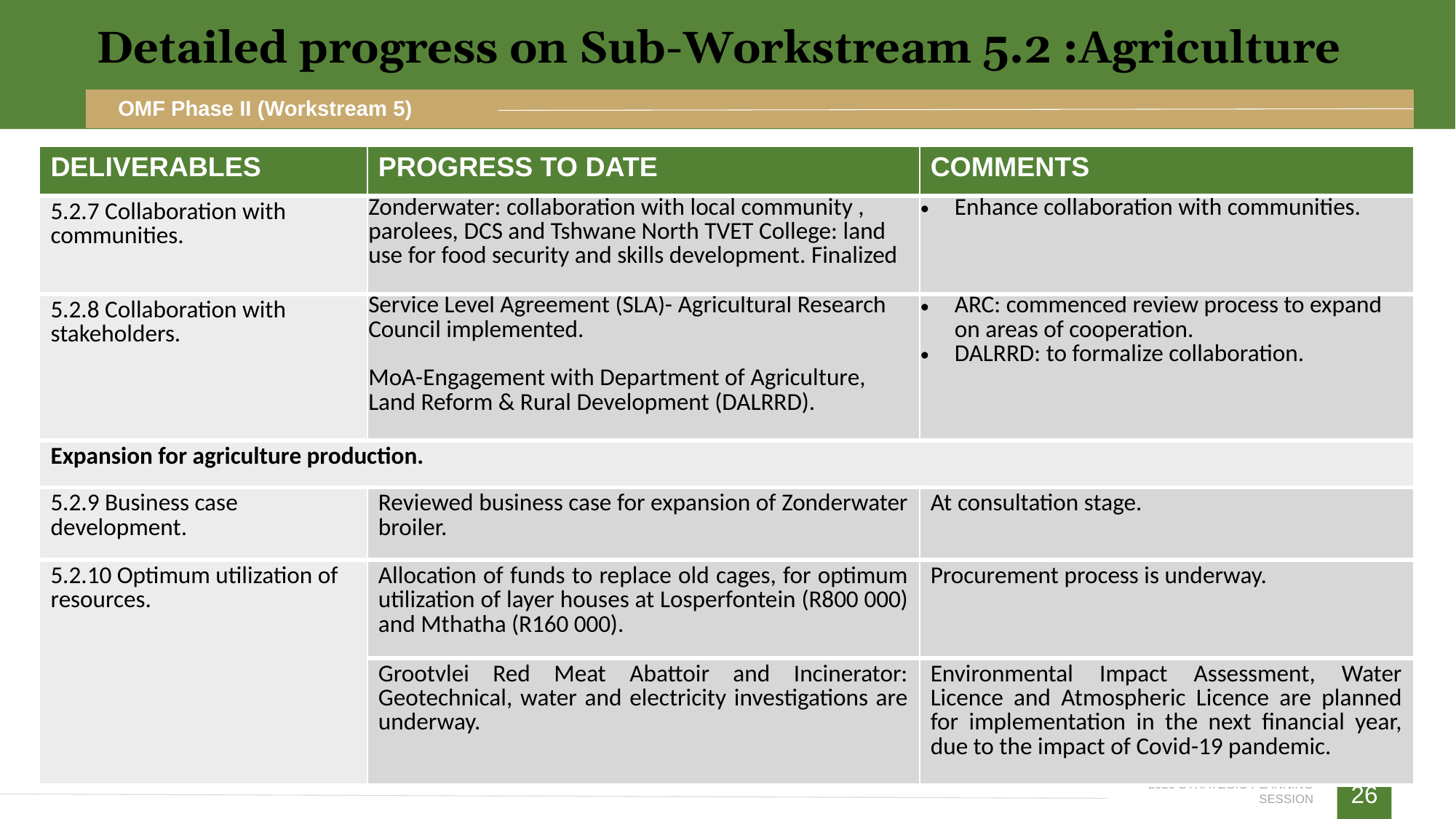

Detailed progress on Sub-Workstream 5.2 :Agriculture

OMF Phase II (Workstream 5)
| DELIVERABLES | PROGRESS TO DATE | COMMENTS |
| --- | --- | --- |
| 5.2.7 Collaboration with communities. | Zonderwater: collaboration with local community , parolees, DCS and Tshwane North TVET College: land use for food security and skills development. Finalized | Enhance collaboration with communities. |
| 5.2.8 Collaboration with stakeholders. | Service Level Agreement (SLA)- Agricultural Research Council implemented. MoA-Engagement with Department of Agriculture, Land Reform & Rural Development (DALRRD). | ARC: commenced review process to expand on areas of cooperation. DALRRD: to formalize collaboration. |
| Expansion for agriculture production. |  |  |
| 5.2.9 Business case development. | Reviewed business case for expansion of Zonderwater broiler. | At consultation stage. |
| 5.2.10 Optimum utilization of resources. | Allocation of funds to replace old cages, for optimum utilization of layer houses at Losperfontein (R800 000) and Mthatha (R160 000). | Procurement process is underway. |
|  | Grootvlei Red Meat Abattoir and Incinerator: Geotechnical, water and electricity investigations are underway. | Environmental Impact Assessment, Water Licence and Atmospheric Licence are planned for implementation in the next financial year, due to the impact of Covid-19 pandemic. |